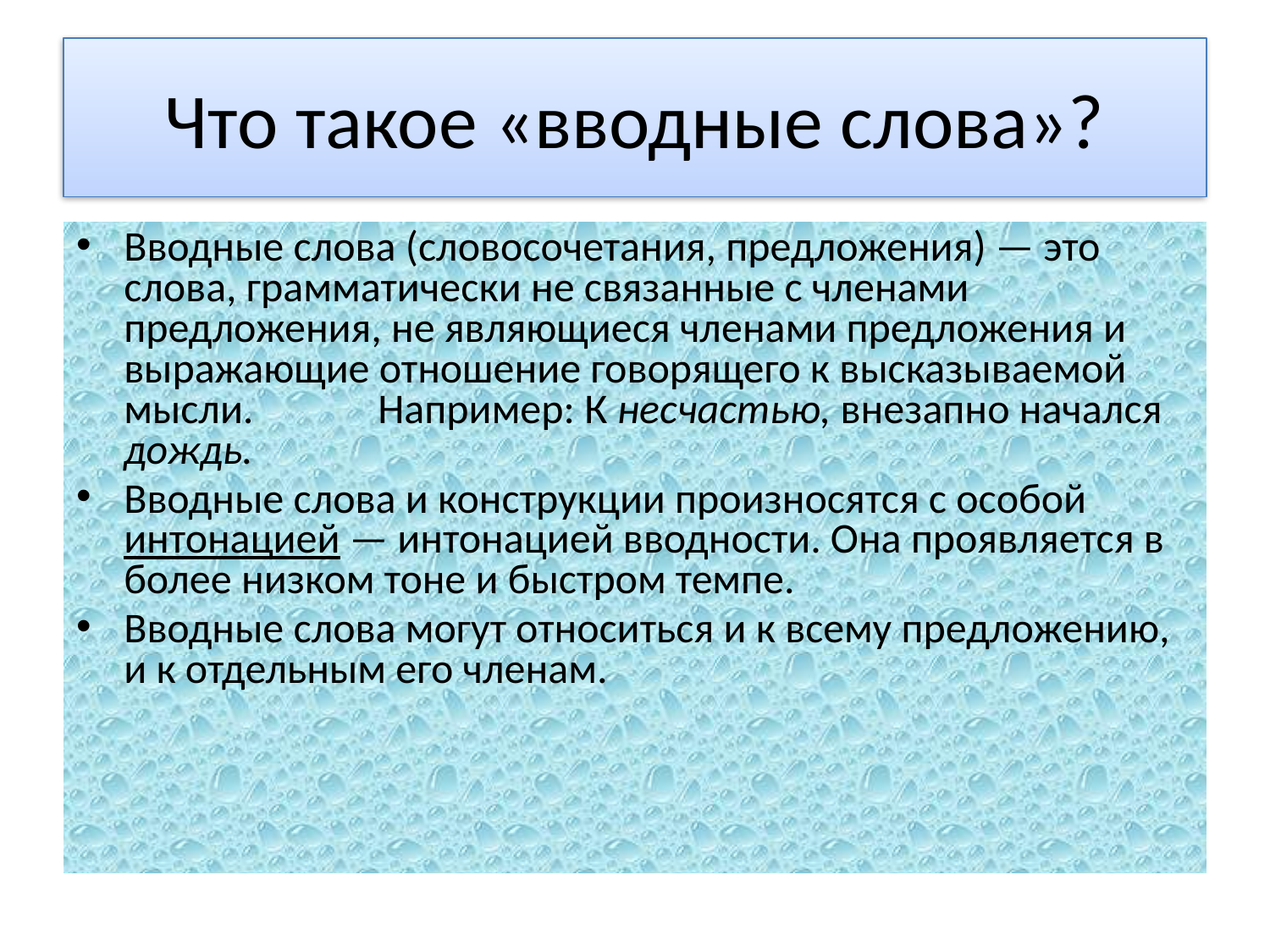

# Что такое «вводные слова»?
Вводные слова (словосочетания, предложения) — это слова, грамматически не связанные с членами предложения, не являющиеся членами предложения и выражающие отношение говорящего к высказываемой мысли. 	Например: К несчастью, внезапно начался дождь.
Вводные слова и конструкции произносятся с особой интонацией — интонацией вводности. Она проявляется в более низком тоне и быстром темпе.
Вводные слова могут относиться и к всему предложению, и к отдельным его членам.